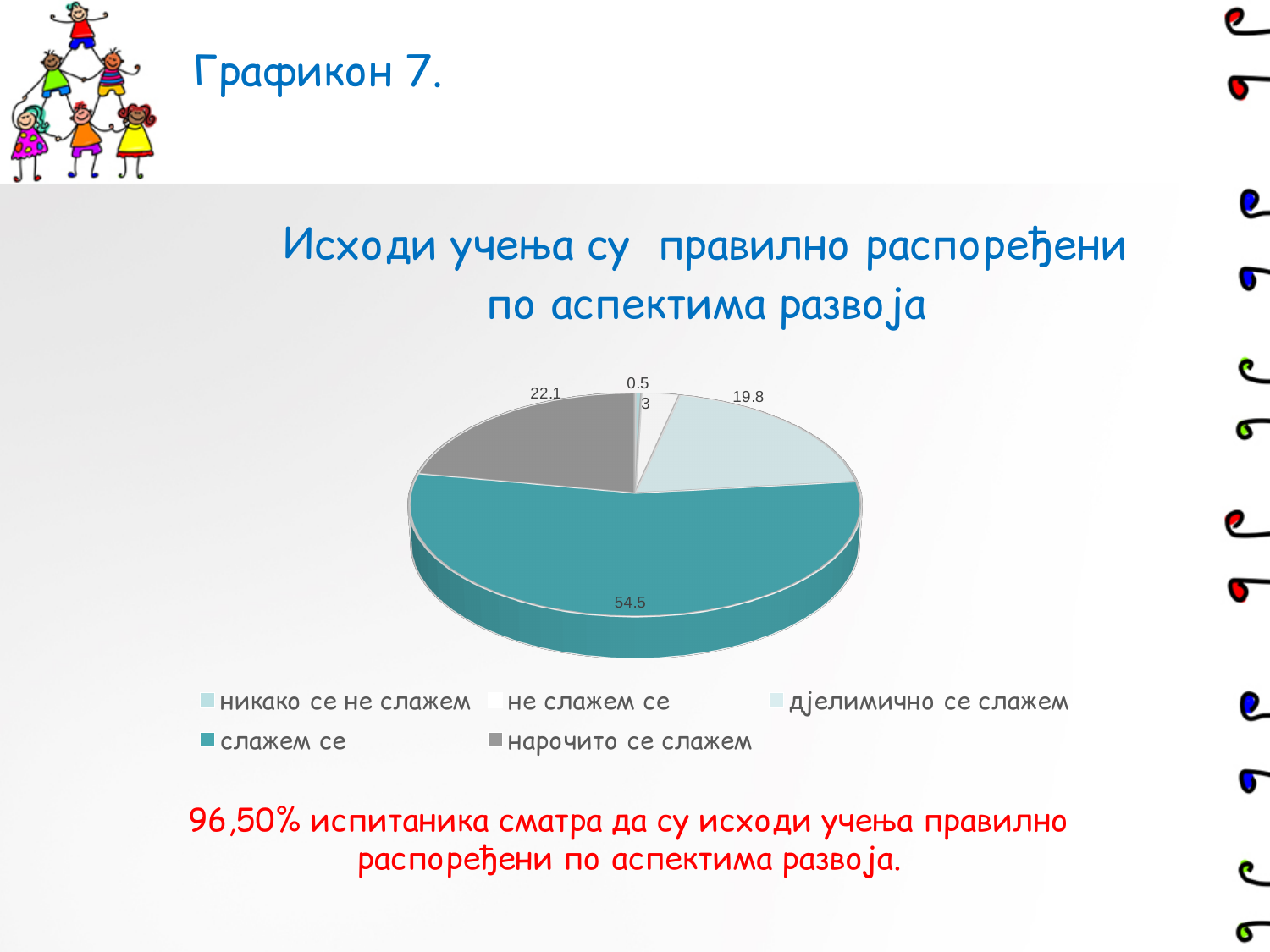

# Графикон 7.

[unsupported chart]

96,50% испитаника сматра да су исходи учења правилно распоређени по аспектима развоја.